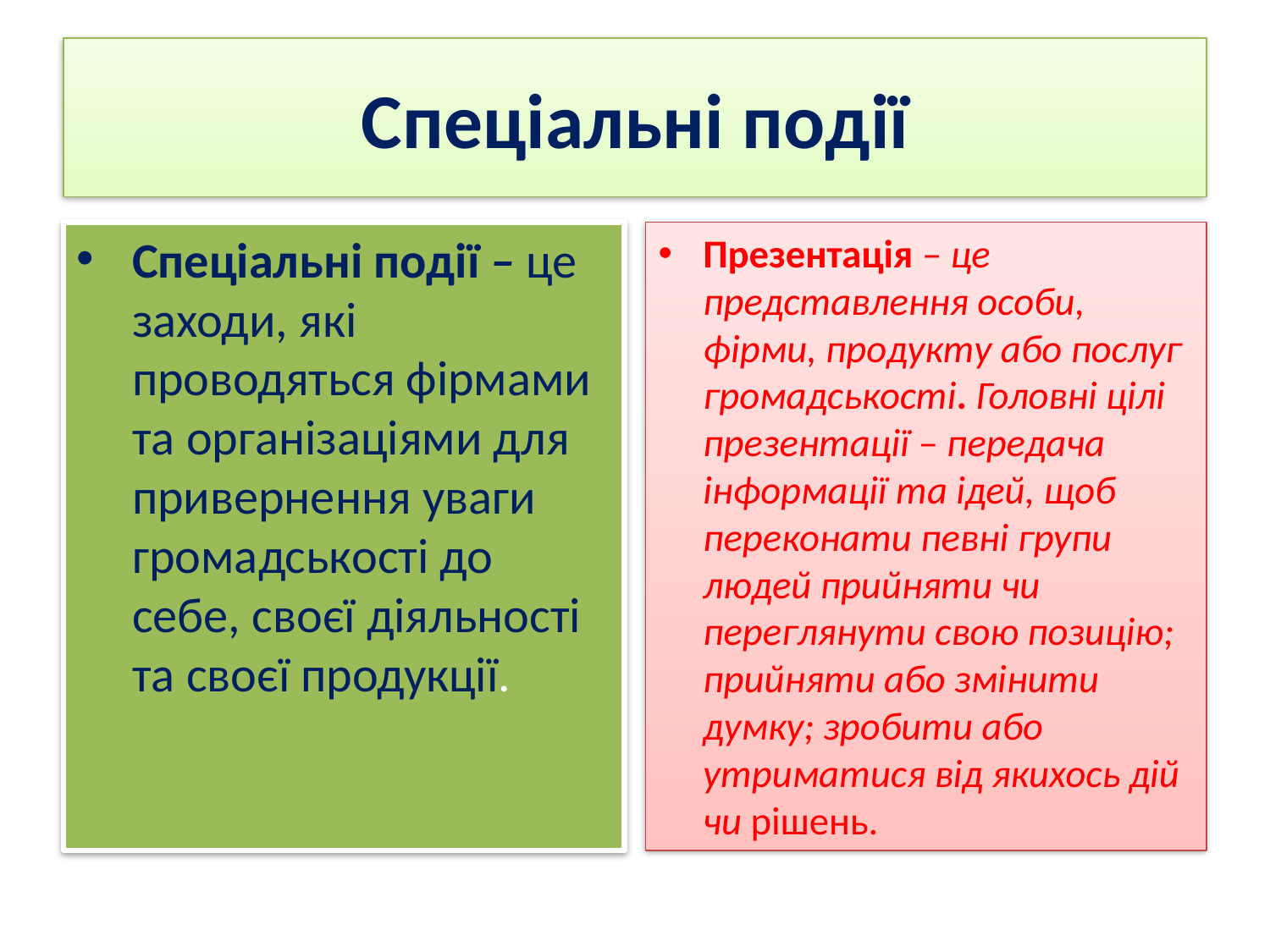

# Спеціальні події
Спеціальні події – це заходи, які проводяться фірмами та організаціями для привернення уваги громадськості до себе, своєї діяльності та своєї продукції.

Презентація – це представлення особи, фірми, продукту або послуг громадськості. Головні цілі презентації – передача інформації та ідей, щоб переконати певні групи людей прийняти чи переглянути свою позицію; прийняти або змінити думку; зробити або утриматися від якихось дій чи рішень.